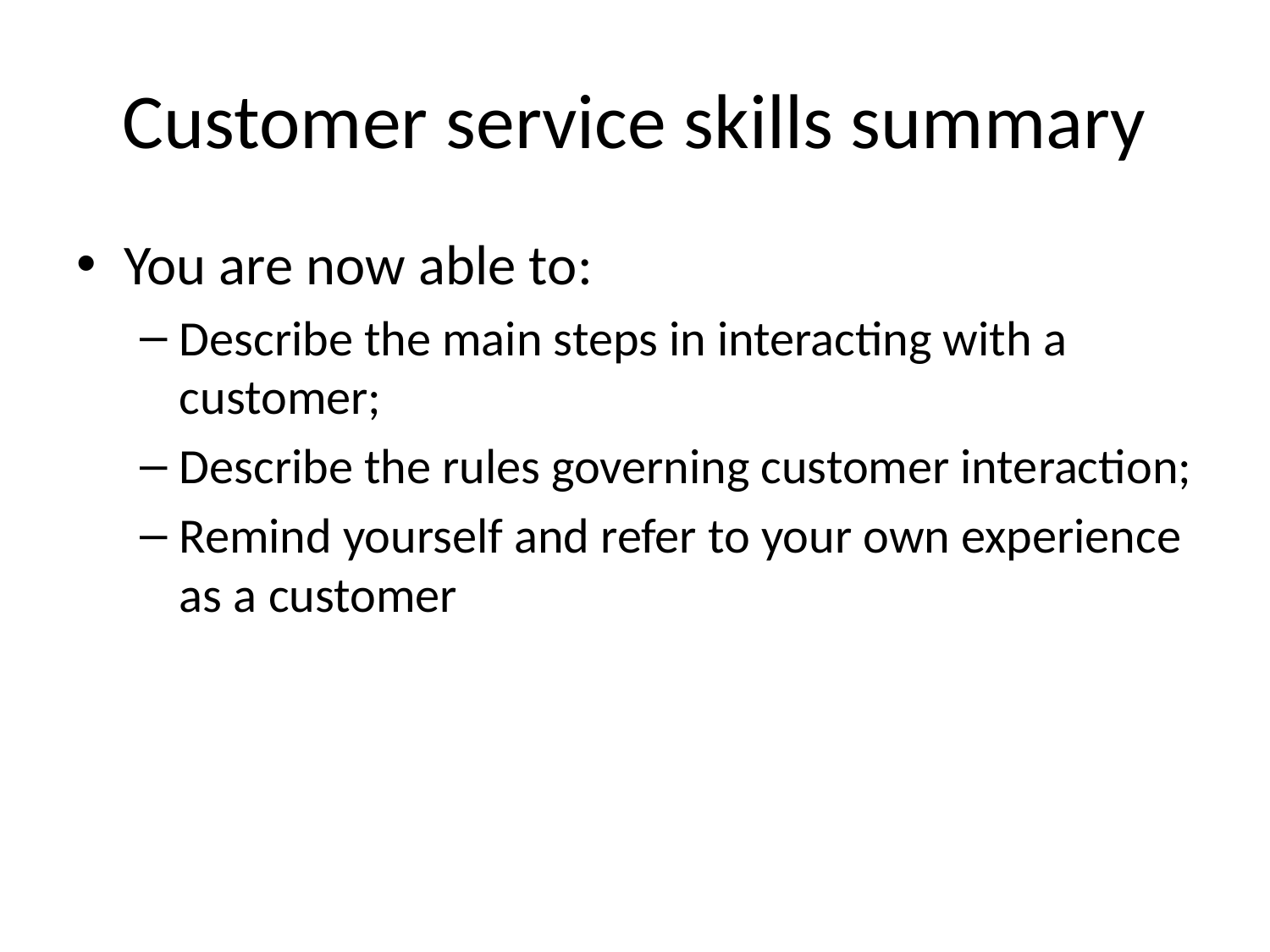

# Customer service skills summary
You are now able to:
Describe the main steps in interacting with a customer;
Describe the rules governing customer interaction;
Remind yourself and refer to your own experience as a customer